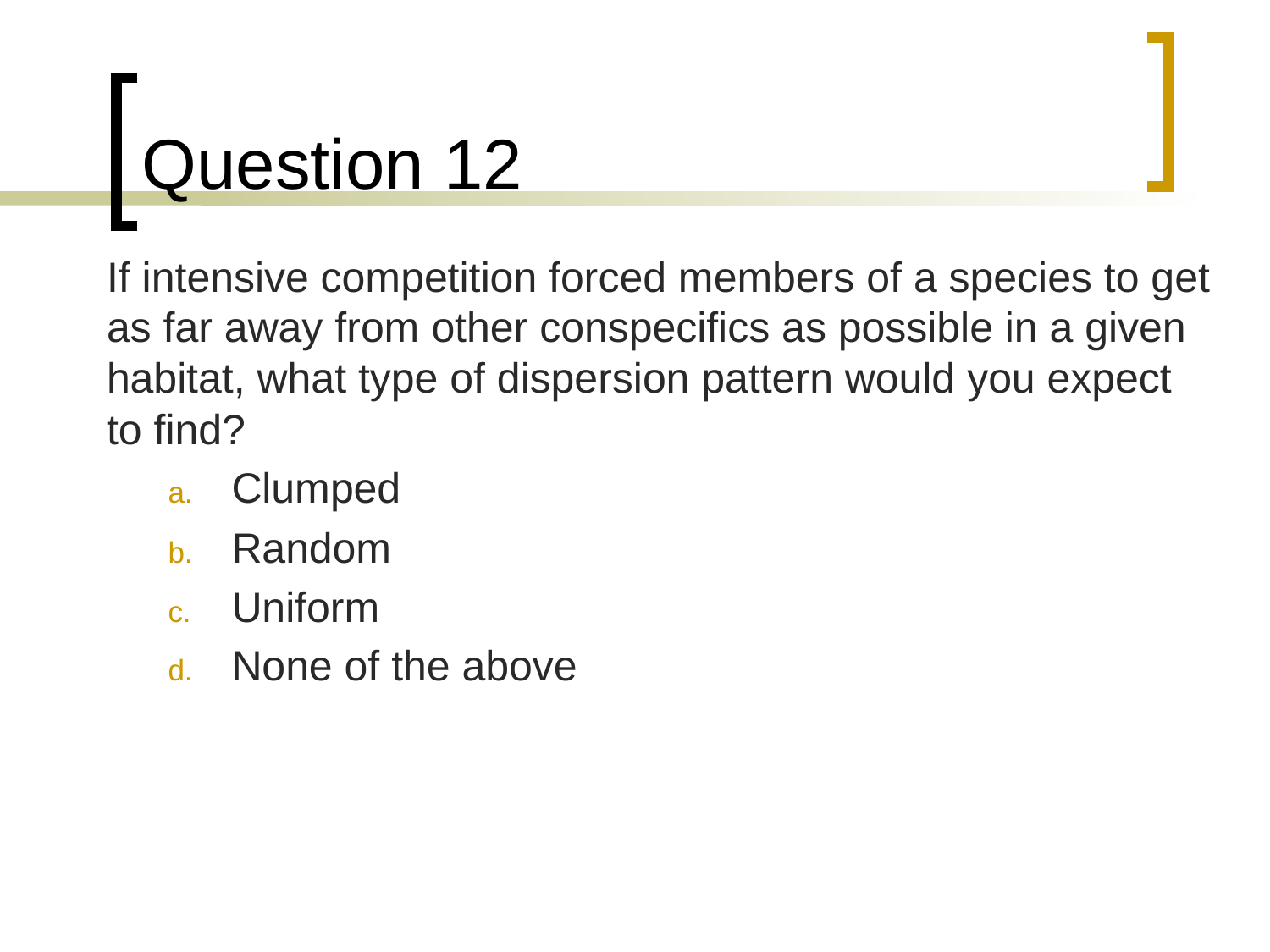

# Question 12
	If intensive competition forced members of a species to get as far away from other conspecifics as possible in a given habitat, what type of dispersion pattern would you expect to find?
Clumped
Random
Uniform
None of the above